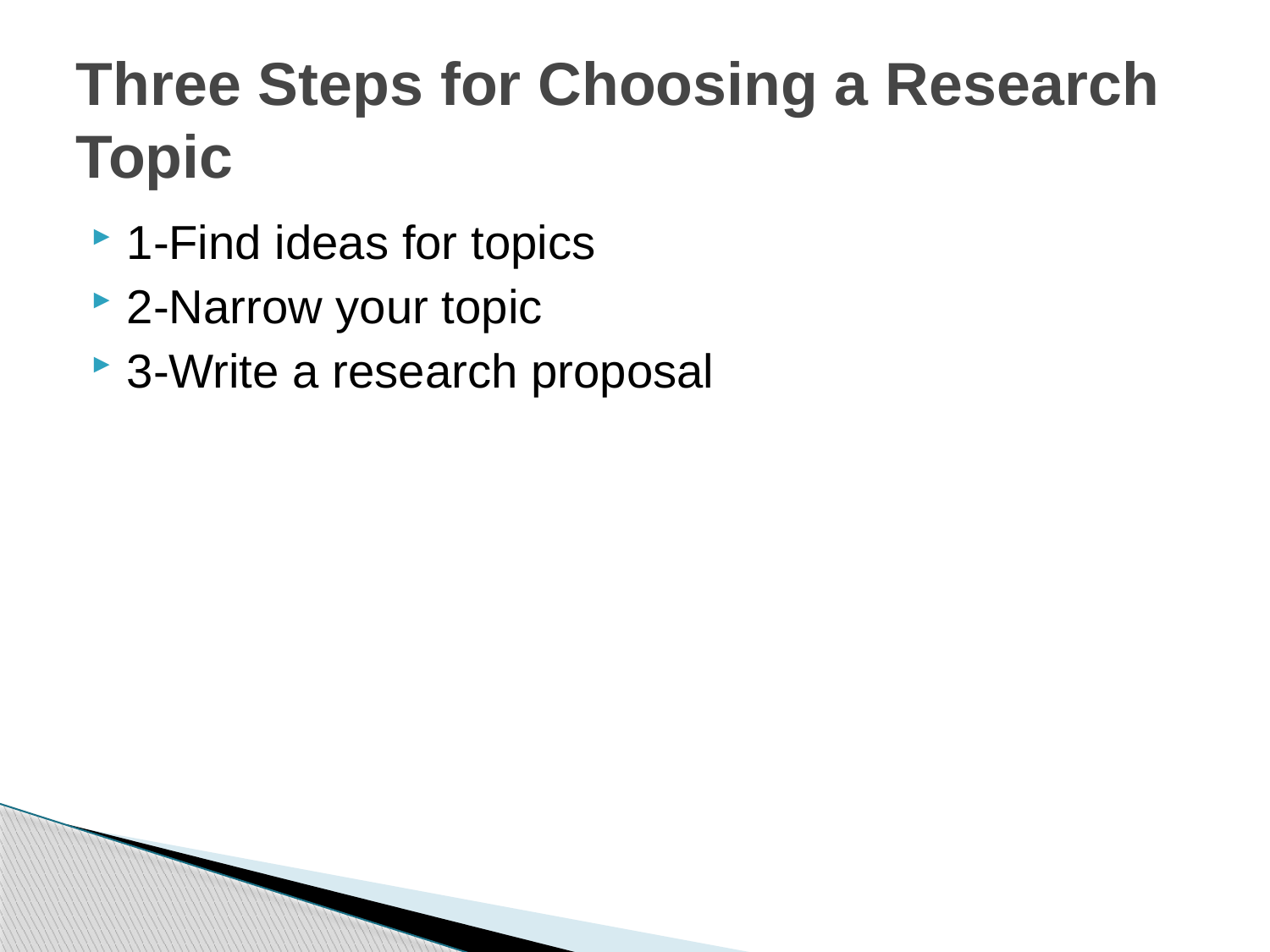

# Three Steps for Choosing a Research Topic
1-Find ideas for topics
2-Narrow your topic
3-Write a research proposal